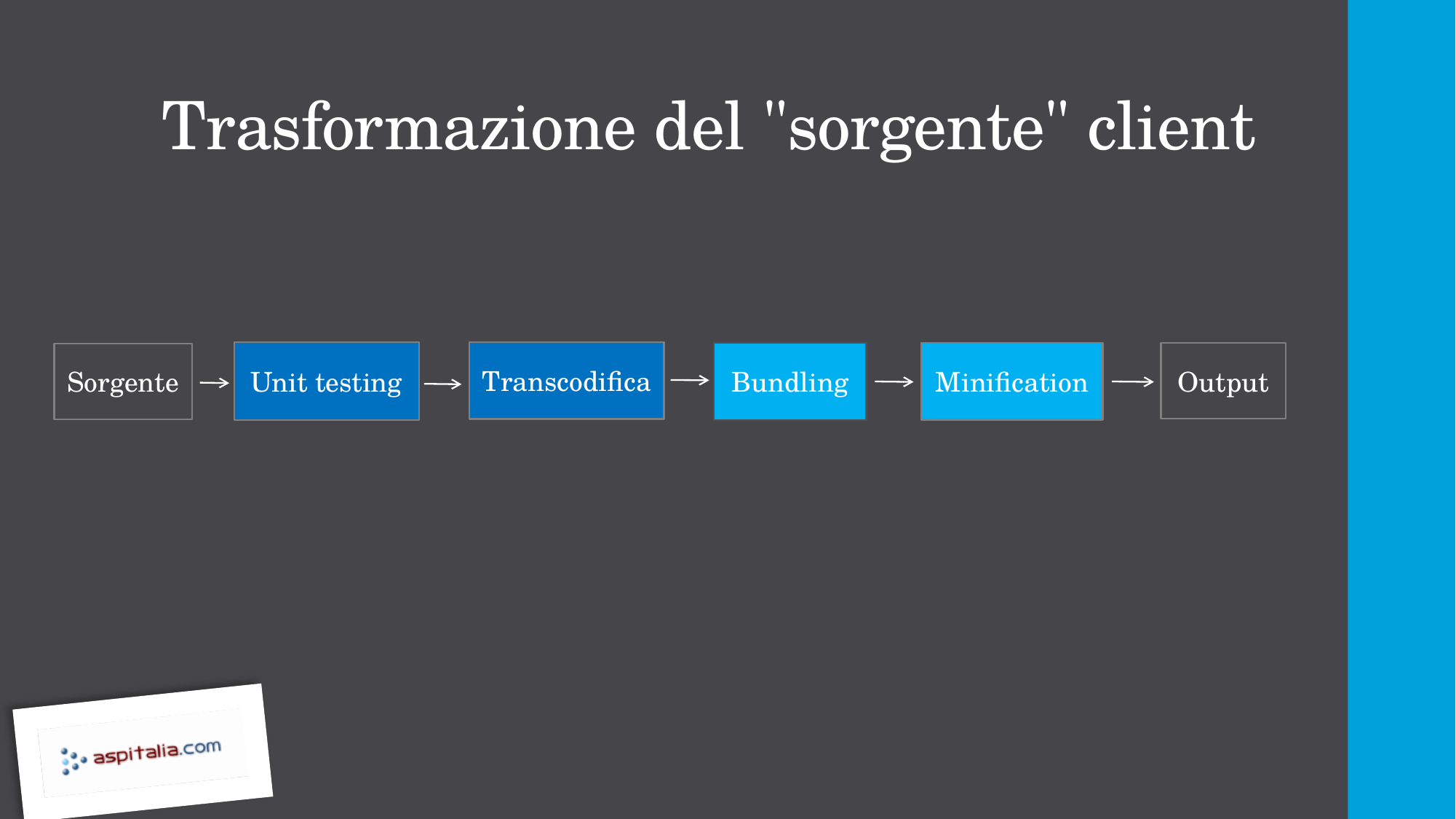

# Trasformazione del "sorgente" client
Unit testing
Transcodifica
Bundling
Minification
Output
Sorgente